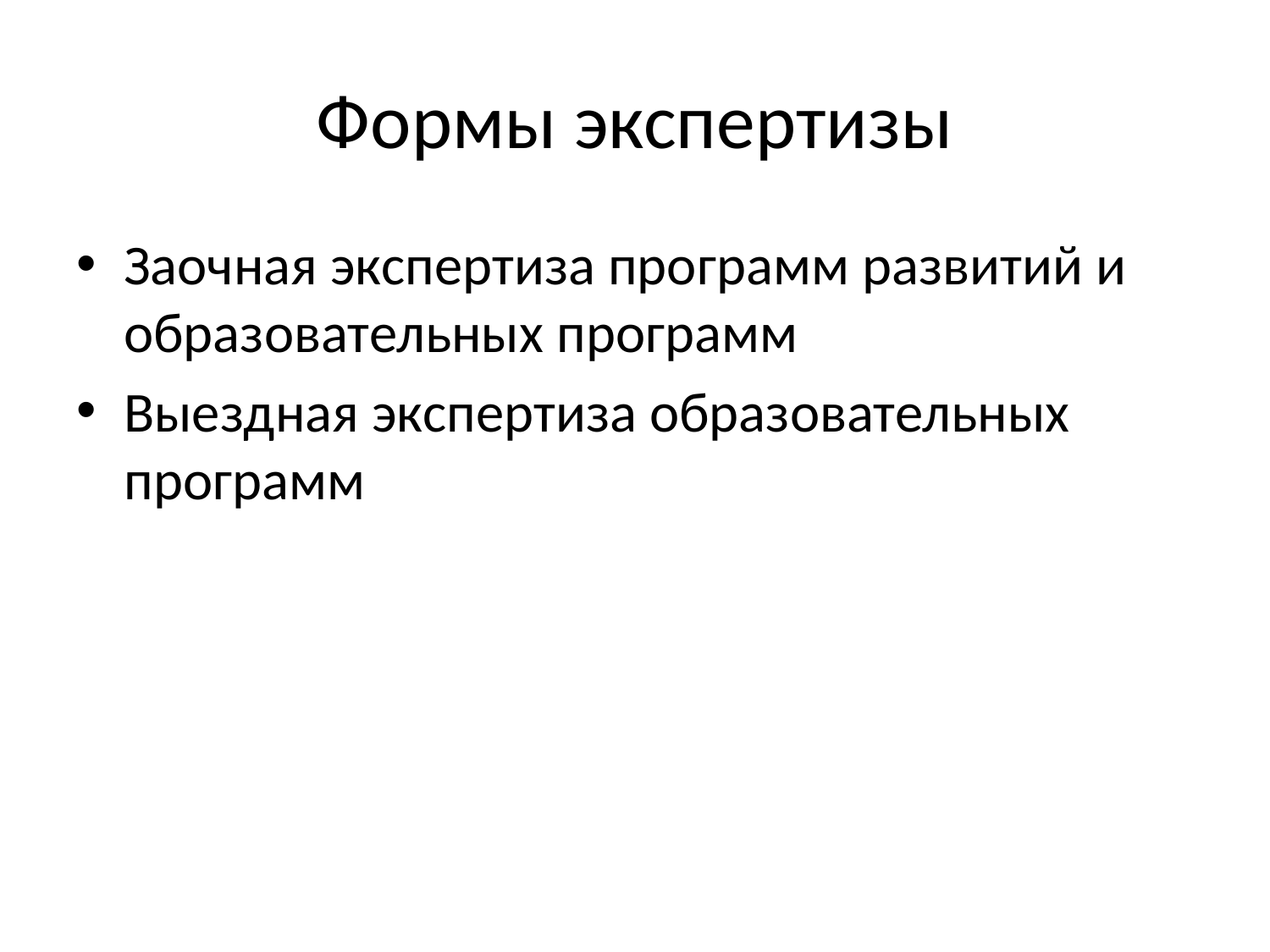

# Формы экспертизы
Заочная экспертиза программ развитий и образовательных программ
Выездная экспертиза образовательных программ